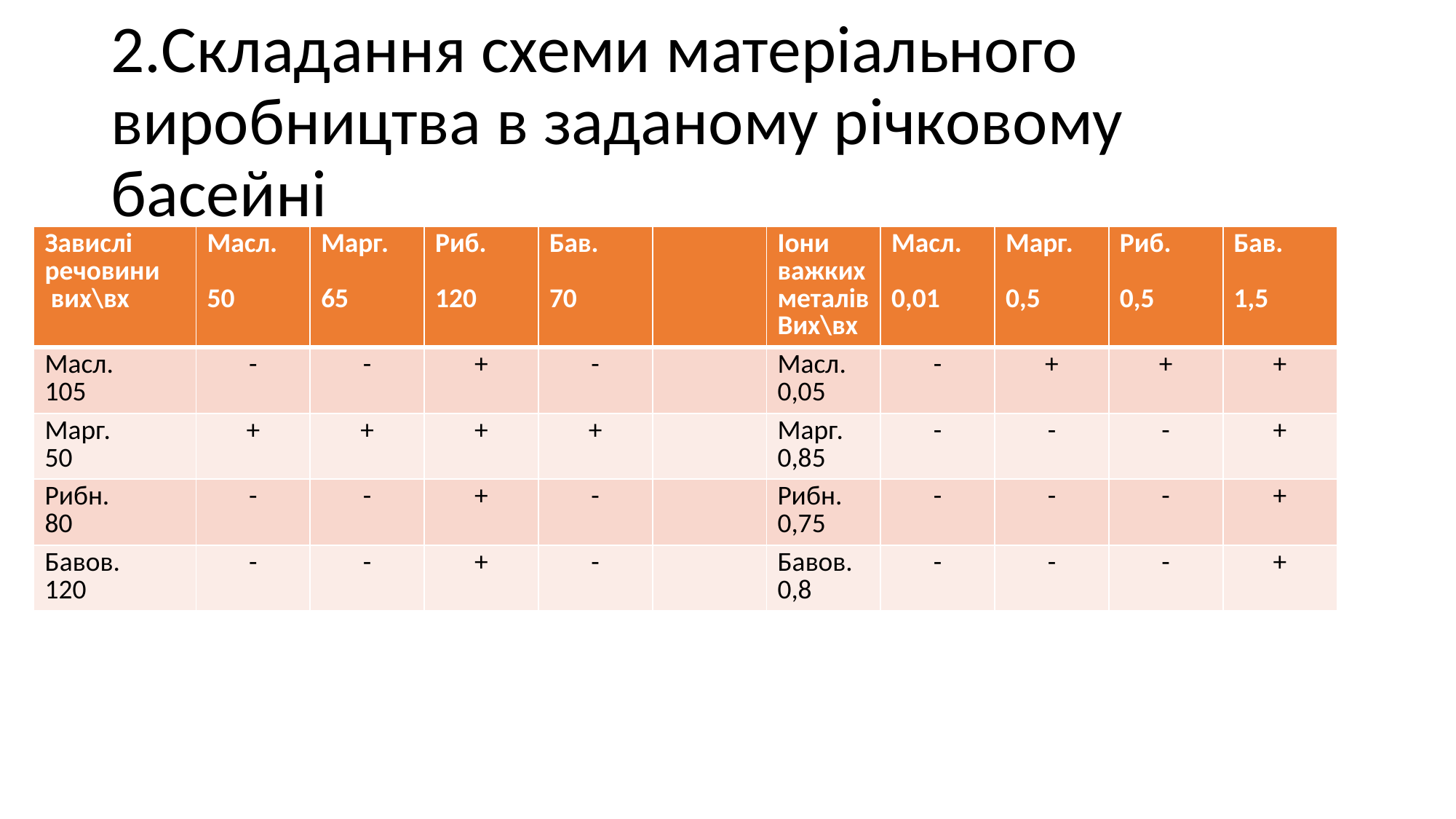

# 2.Складання схеми матеріального виробництва в заданому річковому басейні
| Завислі речовини вих\вх | Масл. 50 | Марг. 65 | Риб. 120 | Бав. 70 |  | Іони важких металів Вих\вх | Масл. 0,01 | Марг. 0,5 | Риб. 0,5 | Бав. 1,5 |
| --- | --- | --- | --- | --- | --- | --- | --- | --- | --- | --- |
| Масл. 105 | - | - | + | - |  | Масл. 0,05 | - | + | + | + |
| Марг. 50 | + | + | + | + |  | Марг. 0,85 | - | - | - | + |
| Рибн. 80 | - | - | + | - |  | Рибн. 0,75 | - | - | - | + |
| Бавов. 120 | - | - | + | - |  | Бавов. 0,8 | - | - | - | + |